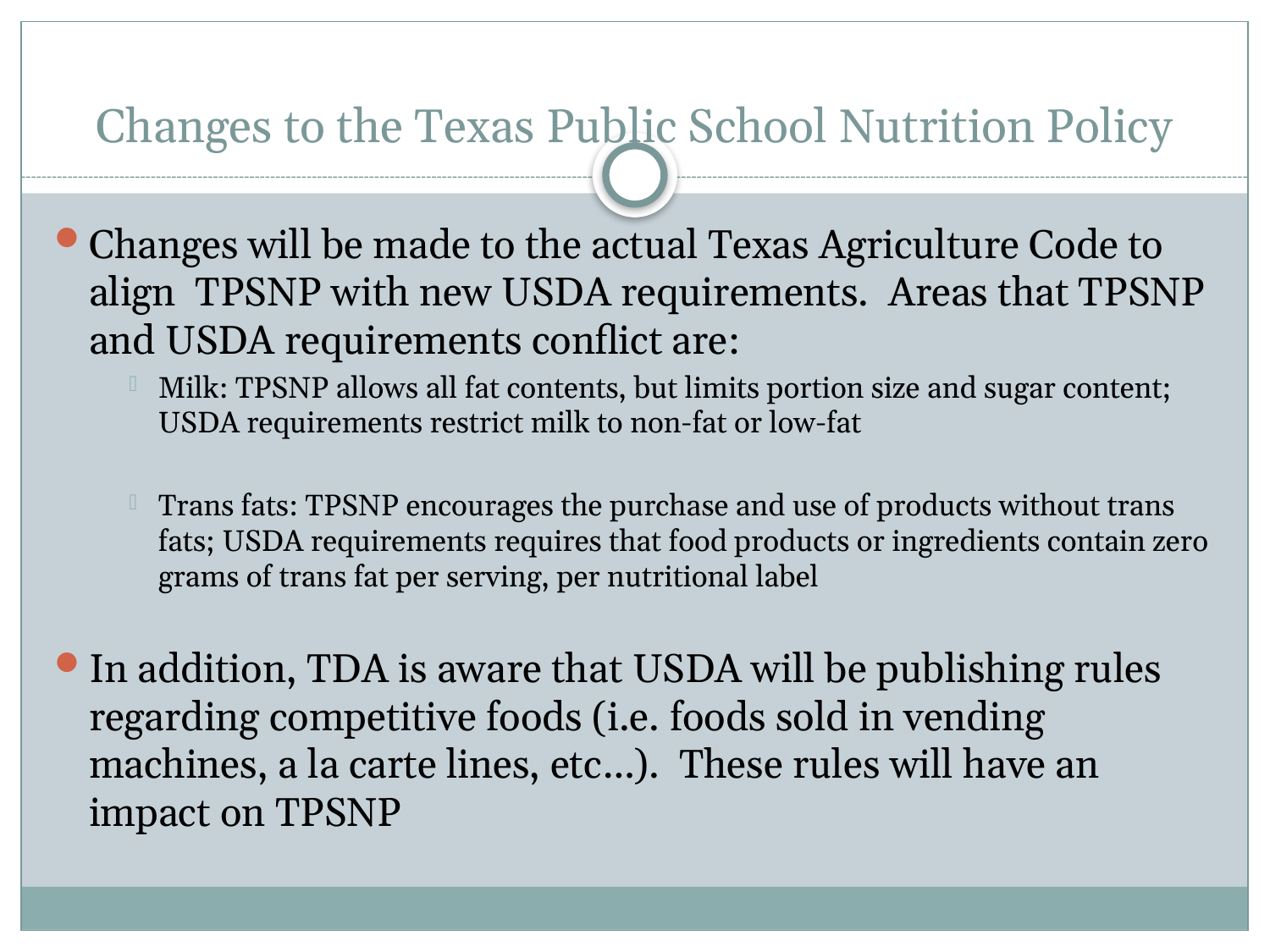

# Changes to the Texas Public School Nutrition Policy
Changes will be made to the actual Texas Agriculture Code to align  TPSNP with new USDA requirements.  Areas that TPSNP and USDA requirements conflict are:
Milk: TPSNP allows all fat contents, but limits portion size and sugar content; USDA requirements restrict milk to non-fat or low-fat

Trans fats: TPSNP encourages the purchase and use of products without trans fats; USDA requirements requires that food products or ingredients contain zero grams of trans fat per serving, per nutritional label

In addition, TDA is aware that USDA will be publishing rules regarding competitive foods (i.e. foods sold in vending machines, a la carte lines, etc…).  These rules will have an impact on TPSNP